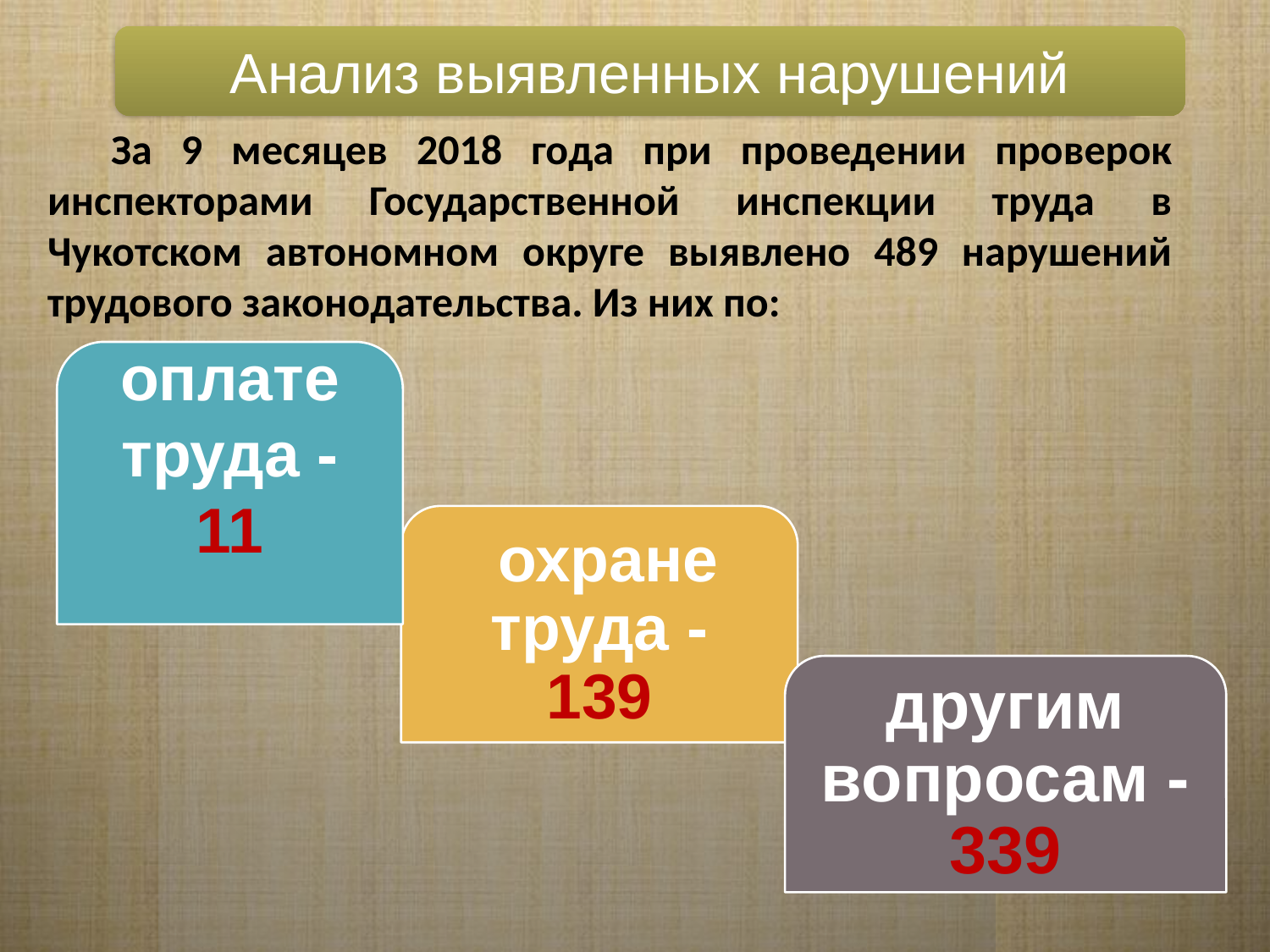

Анализ выявленных нарушений
За 9 месяцев 2018 года при проведении проверок инспекторами Государственной инспекции труда в Чукотском автономном округе выявлено 489 нарушений трудового законодательства. Из них по:
 охране труда - 139
оплате труда - 11

другим вопросам - 339